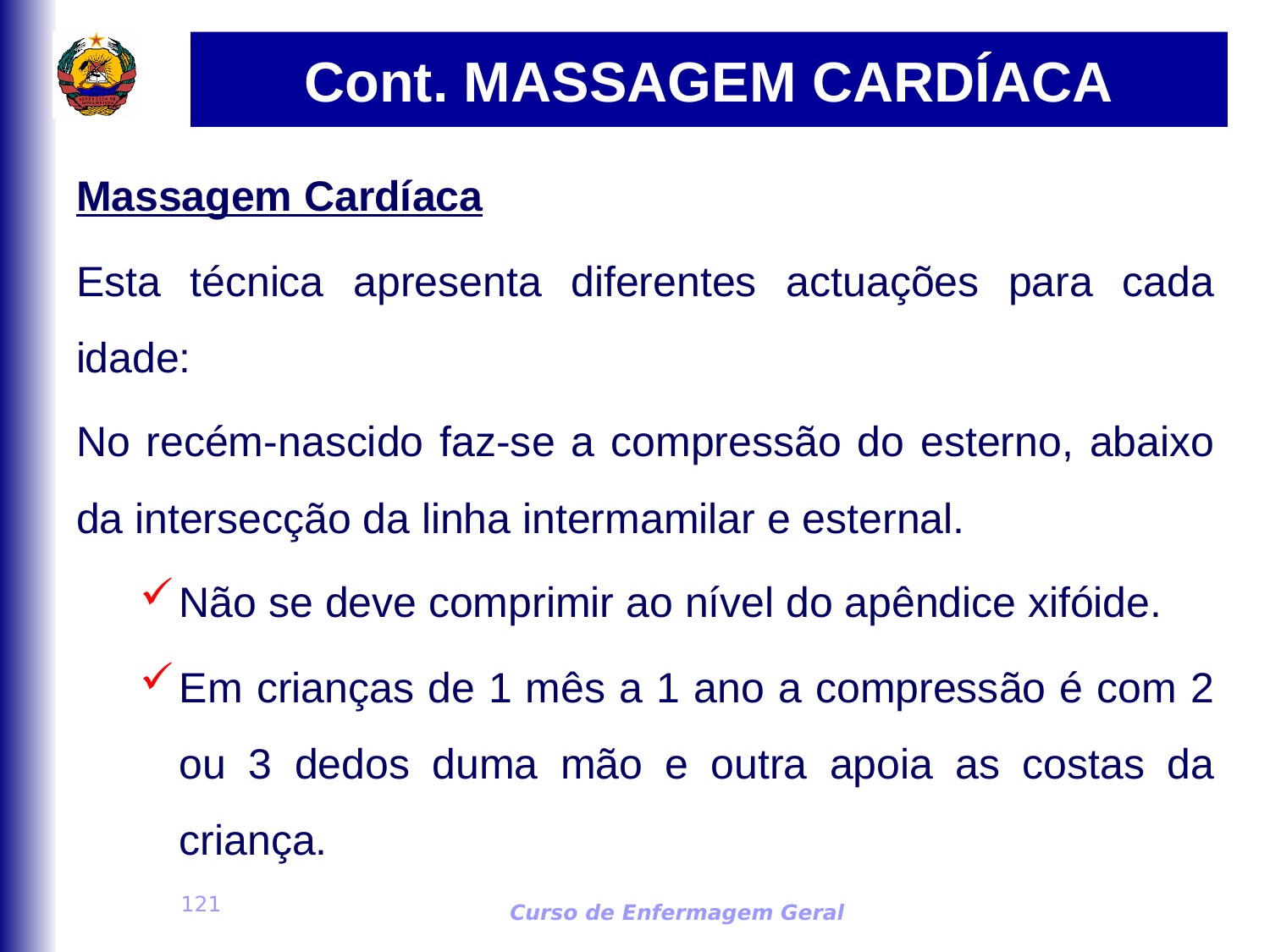

# Cont. MASSAGEM CARDÍACA
Massagem Cardíaca
Esta técnica apresenta diferentes actuações para cada idade:
No recém-nascido faz-se a compressão do esterno, abaixo da intersecção da linha intermamilar e esternal.
Não se deve comprimir ao nível do apêndice xifóide.
Em crianças de 1 mês a 1 ano a compressão é com 2 ou 3 dedos duma mão e outra apoia as costas da criança.
121
Curso de Enfermagem Geral